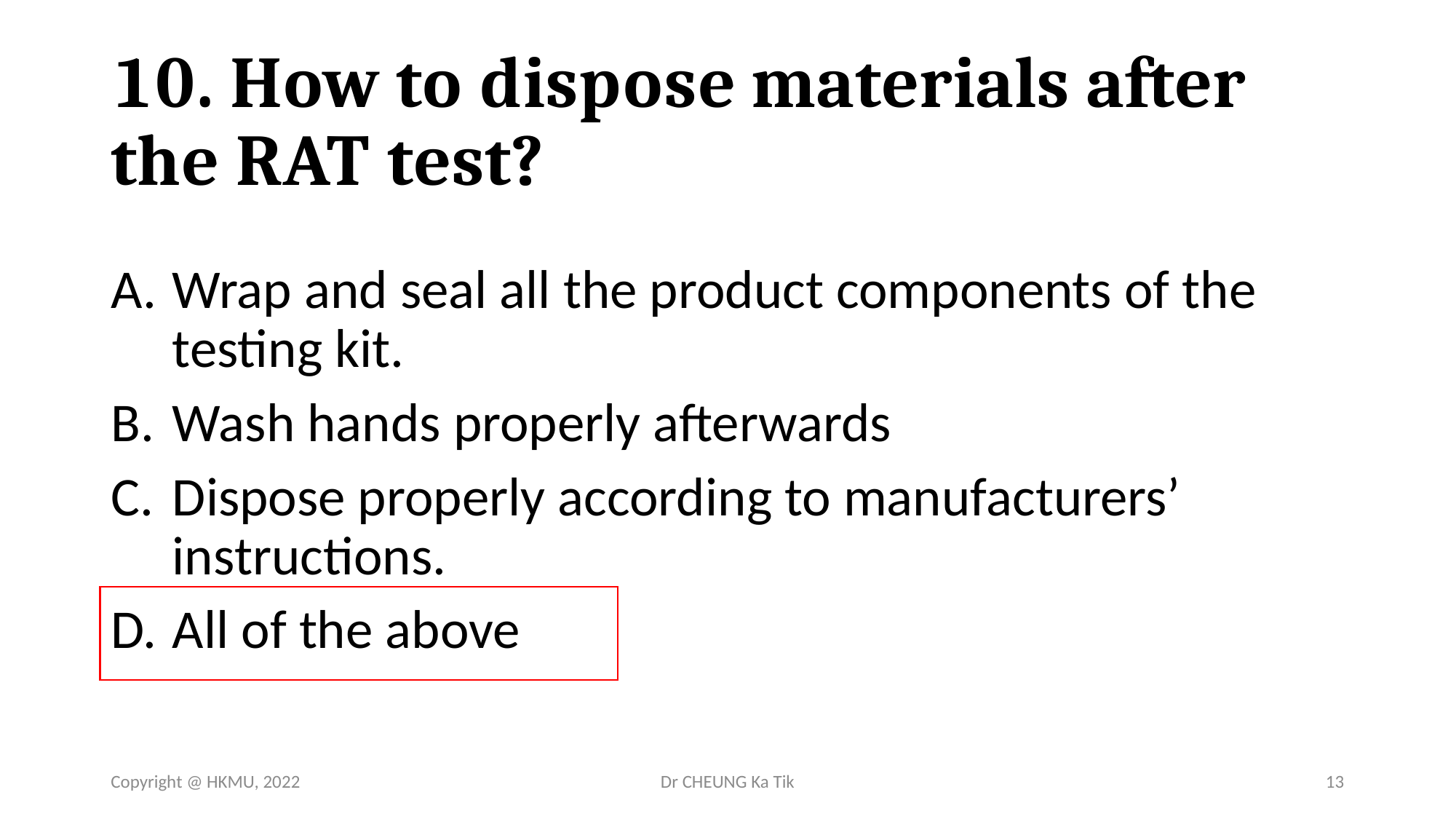

# 10. How to dispose materials after the RAT test?
Wrap and seal all the product components of the testing kit.
Wash hands properly afterwards
Dispose properly according to manufacturers’ instructions.
All of the above

Copyright @ HKMU, 2022
Dr CHEUNG Ka Tik
13